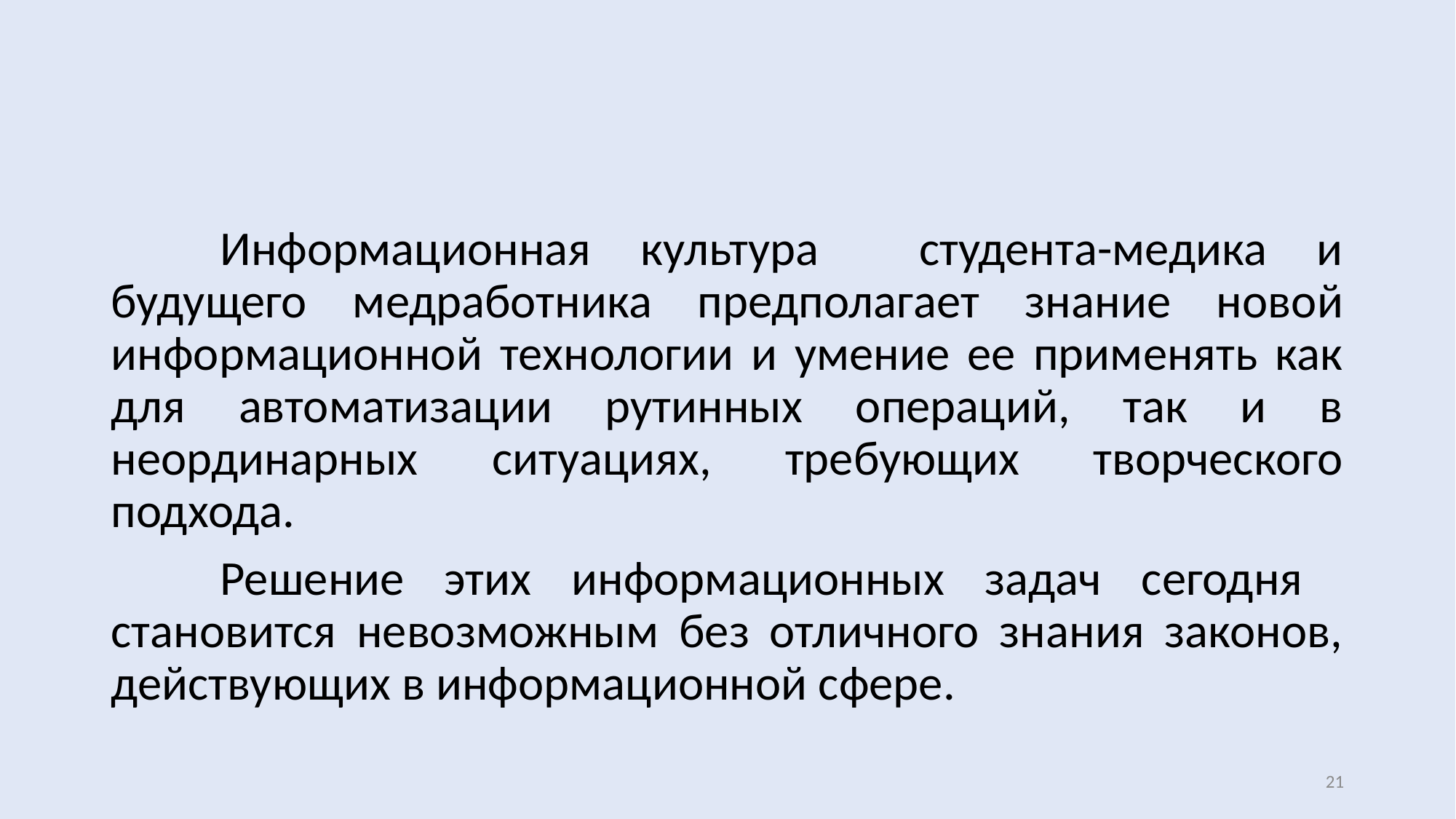

#
	Информационная культура  студента-медика и будущего медработника предполагает знание новой информационной технологии и умение ее применять как для автоматизации рутинных операций, так и в неординарных ситуациях, требующих творческого подхода.
	Решение этих информационных задач сегодня  становится невозможным без отличного знания законов, действующих в информационной сфере.
21